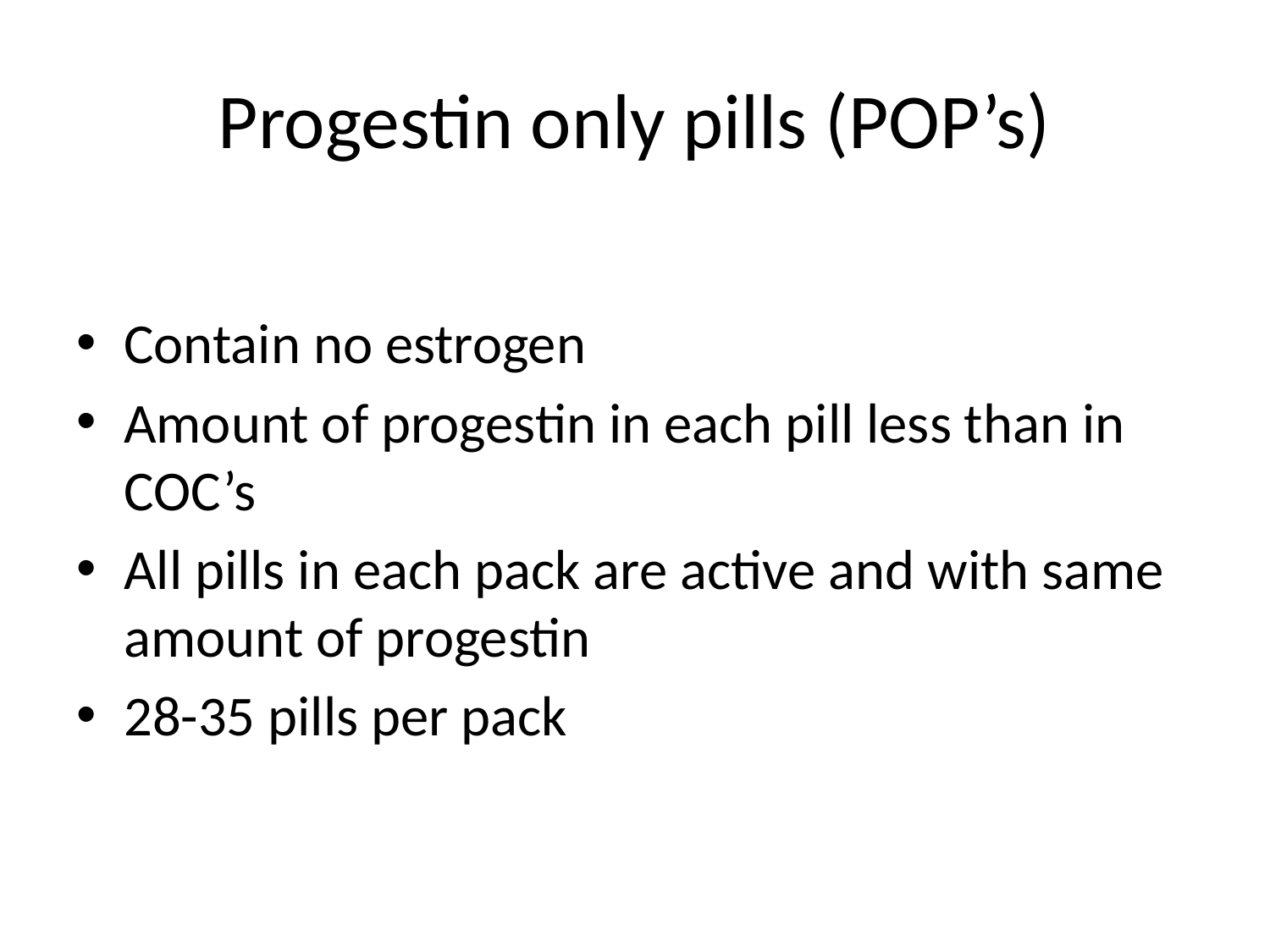

# Progestin only pills (POP’s)

Contain no estrogen
Amount of progestin in each pill less than in COC’s
All pills in each pack are active and with same amount of progestin
28-35 pills per pack